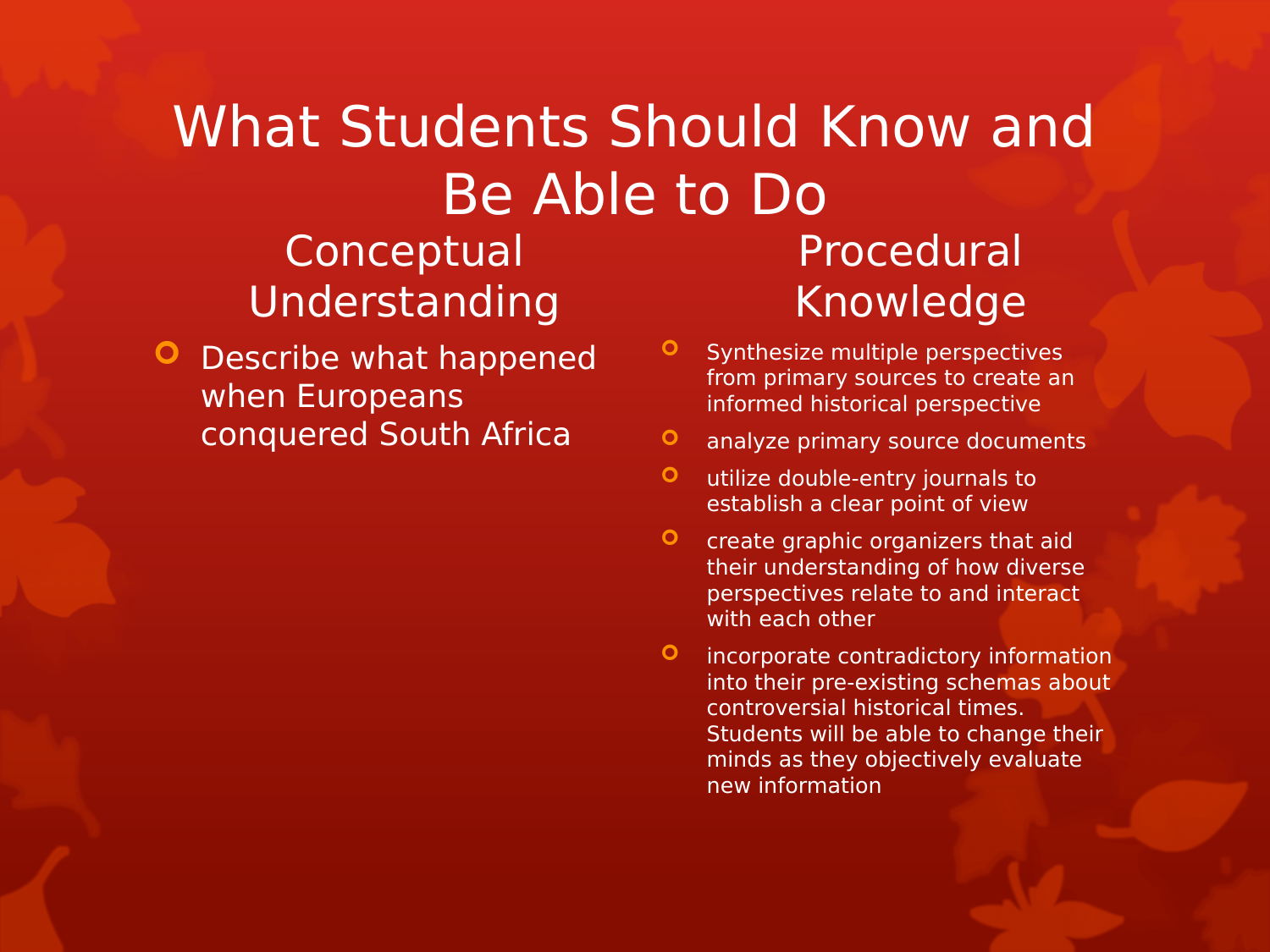

# What Students Should Know and Be Able to Do
Conceptual Understanding
Procedural Knowledge
Describe what happened when Europeans conquered South Africa
Synthesize multiple perspectives from primary sources to create an informed historical perspective
analyze primary source documents
utilize double-entry journals to establish a clear point of view
create graphic organizers that aid their understanding of how diverse perspectives relate to and interact with each other
incorporate contradictory information into their pre-existing schemas about controversial historical times. Students will be able to change their minds as they objectively evaluate new information